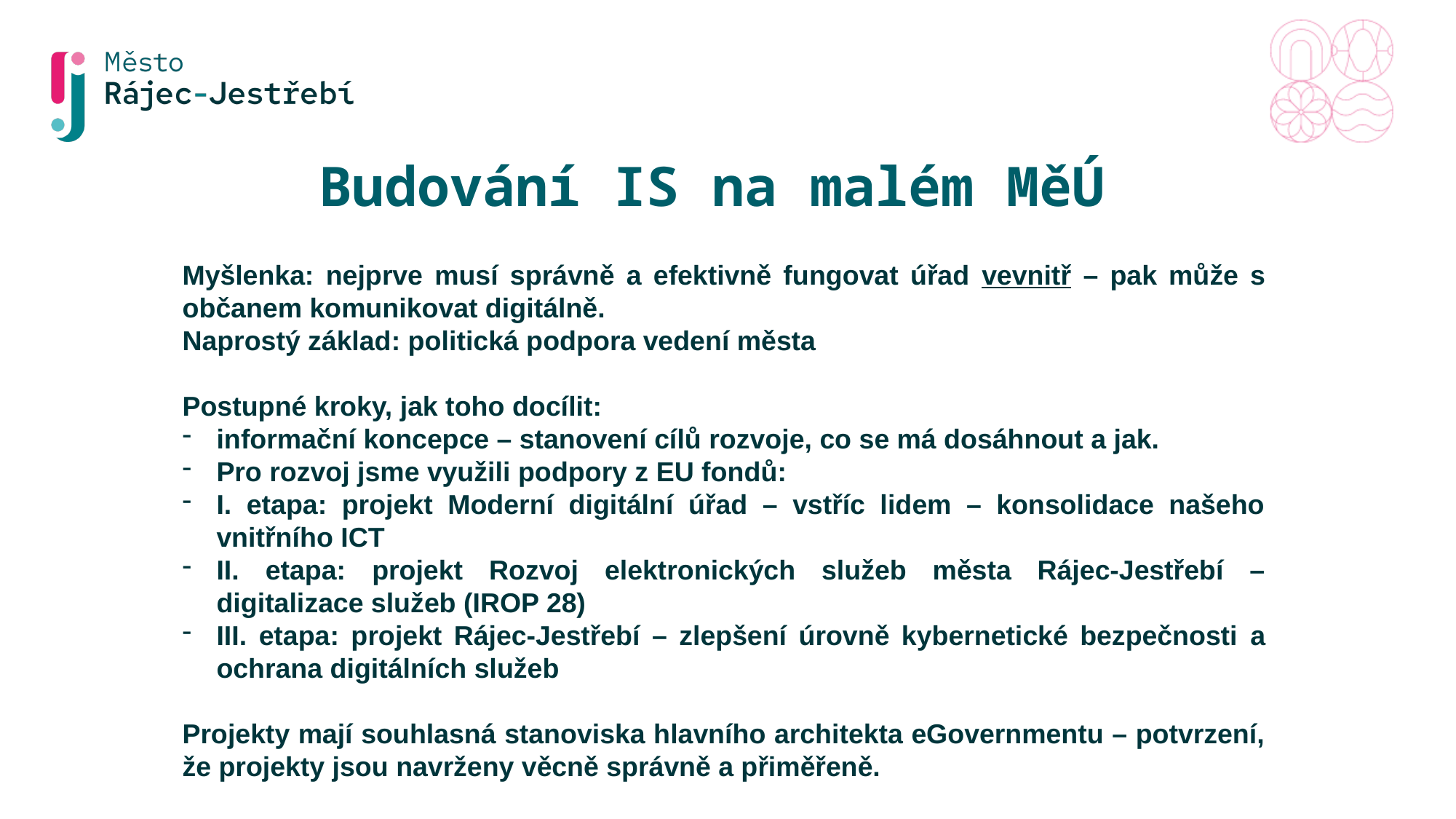

Budování IS na malém MěÚ
Myšlenka: nejprve musí správně a efektivně fungovat úřad vevnitř – pak může s občanem komunikovat digitálně.
Naprostý základ: politická podpora vedení města

Postupné kroky, jak toho docílit:
informační koncepce – stanovení cílů rozvoje, co se má dosáhnout a jak.
Pro rozvoj jsme využili podpory z EU fondů:
I. etapa: projekt Moderní digitální úřad – vstříc lidem – konsolidace našeho vnitřního ICT
II. etapa: projekt Rozvoj elektronických služeb města Rájec-Jestřebí – digitalizace služeb (IROP 28)
III. etapa: projekt Rájec-Jestřebí – zlepšení úrovně kybernetické bezpečnosti a ochrana digitálních služeb

Projekty mají souhlasná stanoviska hlavního architekta eGovernmentu – potvrzení, že projekty jsou navrženy věcně správně a přiměřeně.